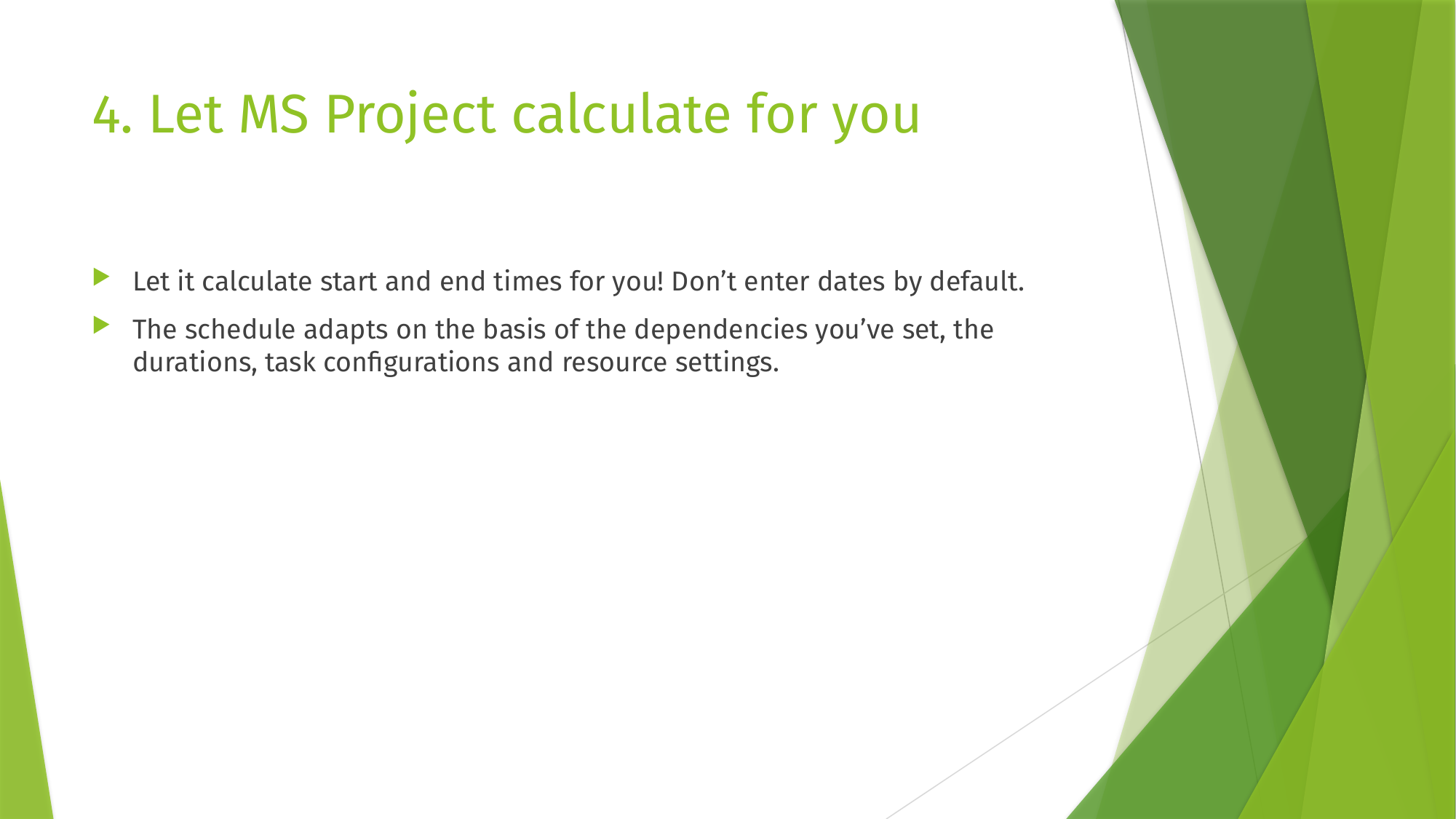

# 4. Let MS Project calculate for you
Let it calculate start and end times for you! Don’t enter dates by default.
The schedule adapts on the basis of the dependencies you’ve set, the durations, task configurations and resource settings.